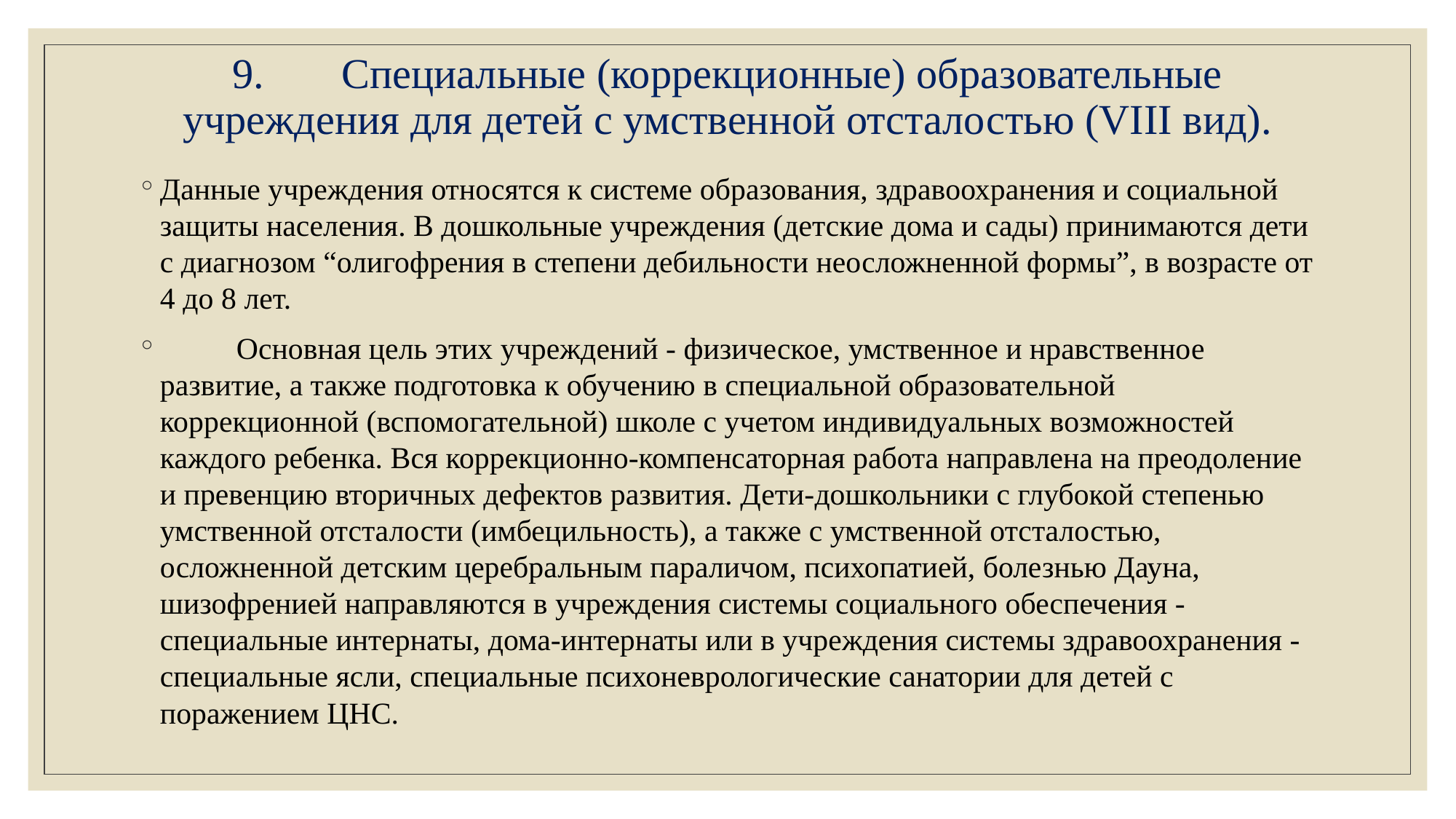

# 9.	Специальные (коррекционные) образовательные учреждения для детей с умственной отсталостью (VIII вид).
Данные учреждения относятся к системе образования, здравоохранения и социальной защиты населения. В дошкольные учреждения (детские дома и сады) принимаются дети с диагнозом “олигофрения в степени дебильности неосложненной формы”, в возрасте от 4 до 8 лет.
          Основная цель этих учреждений - физическое, умственное и нравственное развитие, а также подготовка к обучению в специальной образовательной коррекционной (вспомогательной) школе с учетом индивидуальных возможностей каждого ребенка. Вся коррекционно-компенсаторная работа направлена на преодоление и превенцию вторичных дефектов развития. Дети-дошкольники с глубокой степенью умственной отсталости (имбецильность), а также с умственной отсталостью, осложненной детским церебральным параличом, психопатией, болезнью Дауна, шизофренией направляются в учреждения системы социального обеспечения - специальные интернаты, дома-интернаты или в учреждения системы здравоохранения - специальные ясли, специальные психоневрологические санатории для детей с поражением ЦНС.